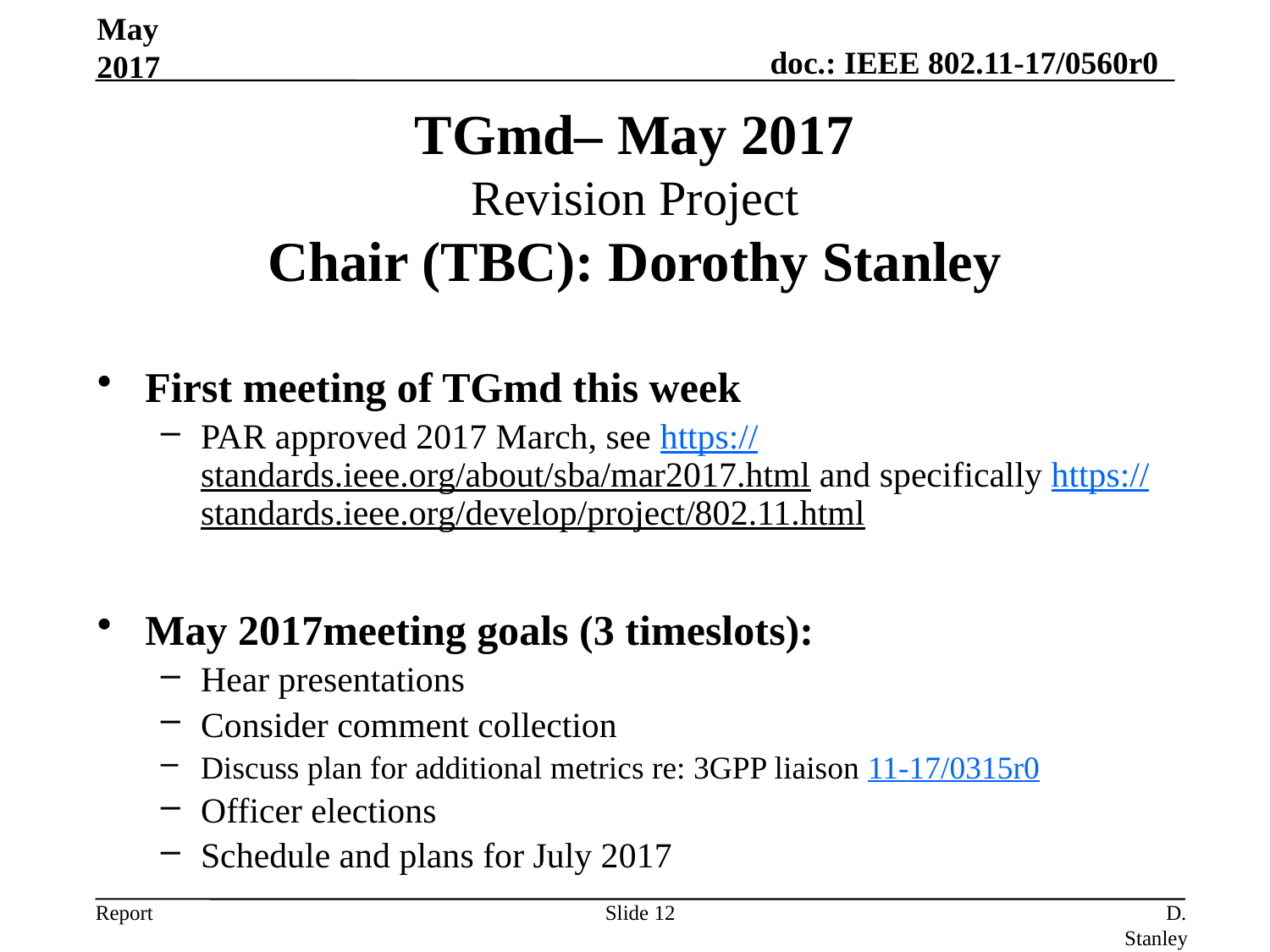

May 2017
# TGmd– May 2017 Revision Project Chair (TBC): Dorothy Stanley
First meeting of TGmd this week
PAR approved 2017 March, see https://standards.ieee.org/about/sba/mar2017.html and specifically https://standards.ieee.org/develop/project/802.11.html

May 2017meeting goals (3 timeslots):
Hear presentations
Consider comment collection
Discuss plan for additional metrics re: 3GPP liaison 11-17/0315r0
Officer elections
Schedule and plans for July 2017

Slide 12
D. Stanley, HP Enterprise